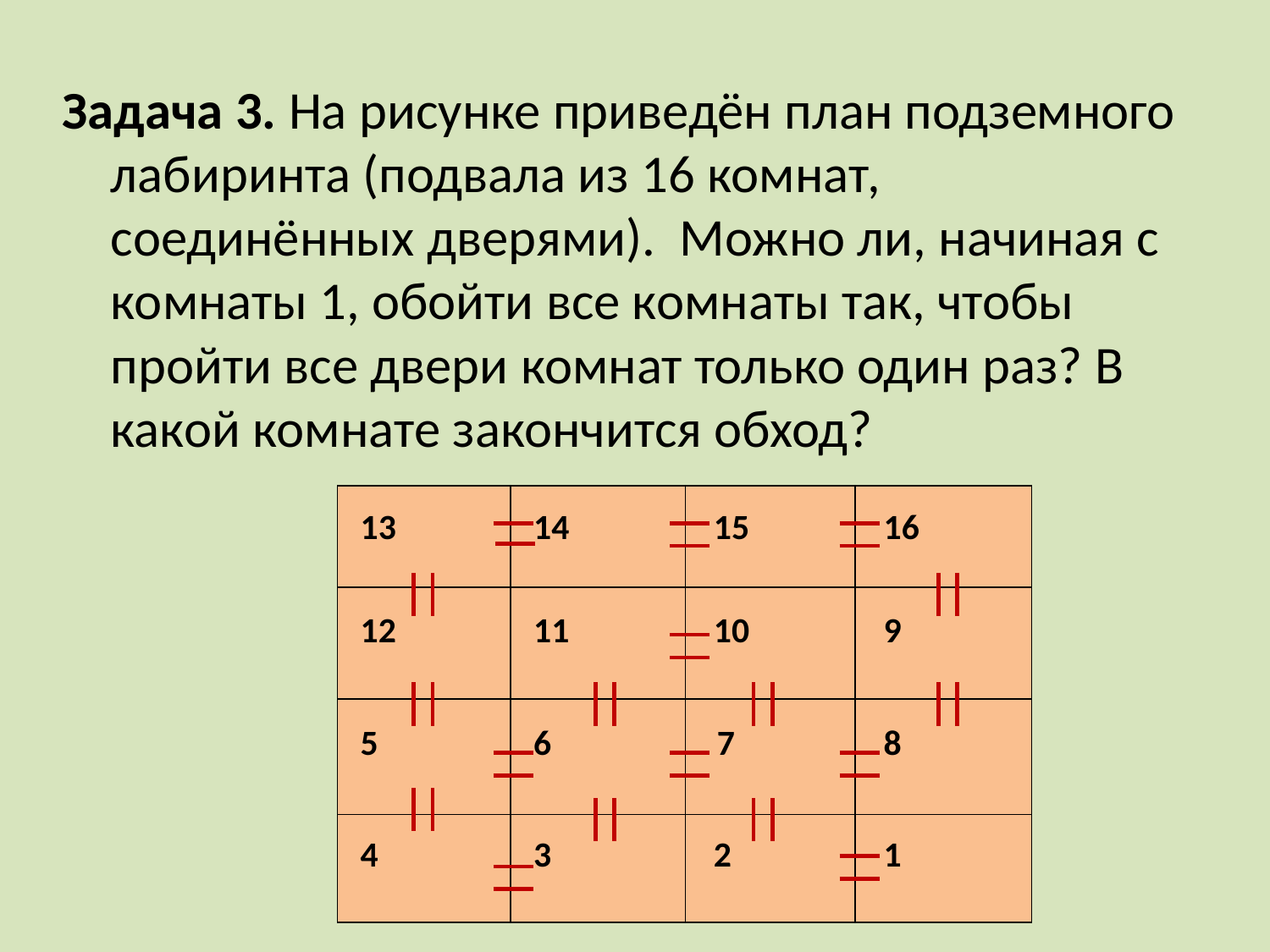

Задача 3. На рисунке приведён план подземного лабиринта (подвала из 16 комнат, соединённых дверями).  Можно ли, начиная с комнаты 1, обойти все комнаты так, чтобы пройти все двери комнат только один раз? В какой комнате закончится обход?

13
14
15
16
12
11
10
9
5
6
8
7
4
3
2
1